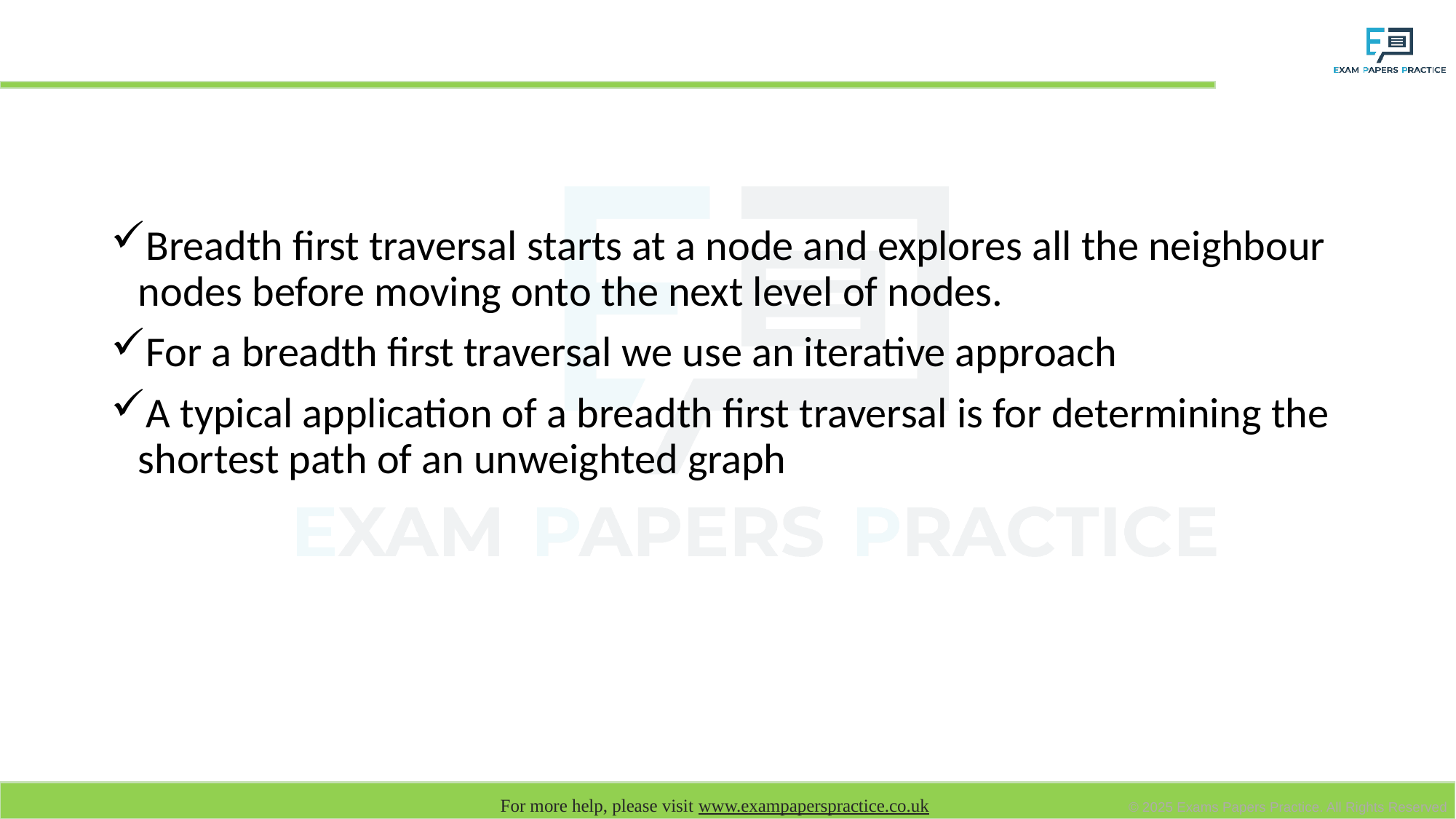

# Breadth first traversal
Breadth first traversal starts at a node and explores all the neighbour nodes before moving onto the next level of nodes.
For a breadth first traversal we use an iterative approach
A typical application of a breadth first traversal is for determining the shortest path of an unweighted graph